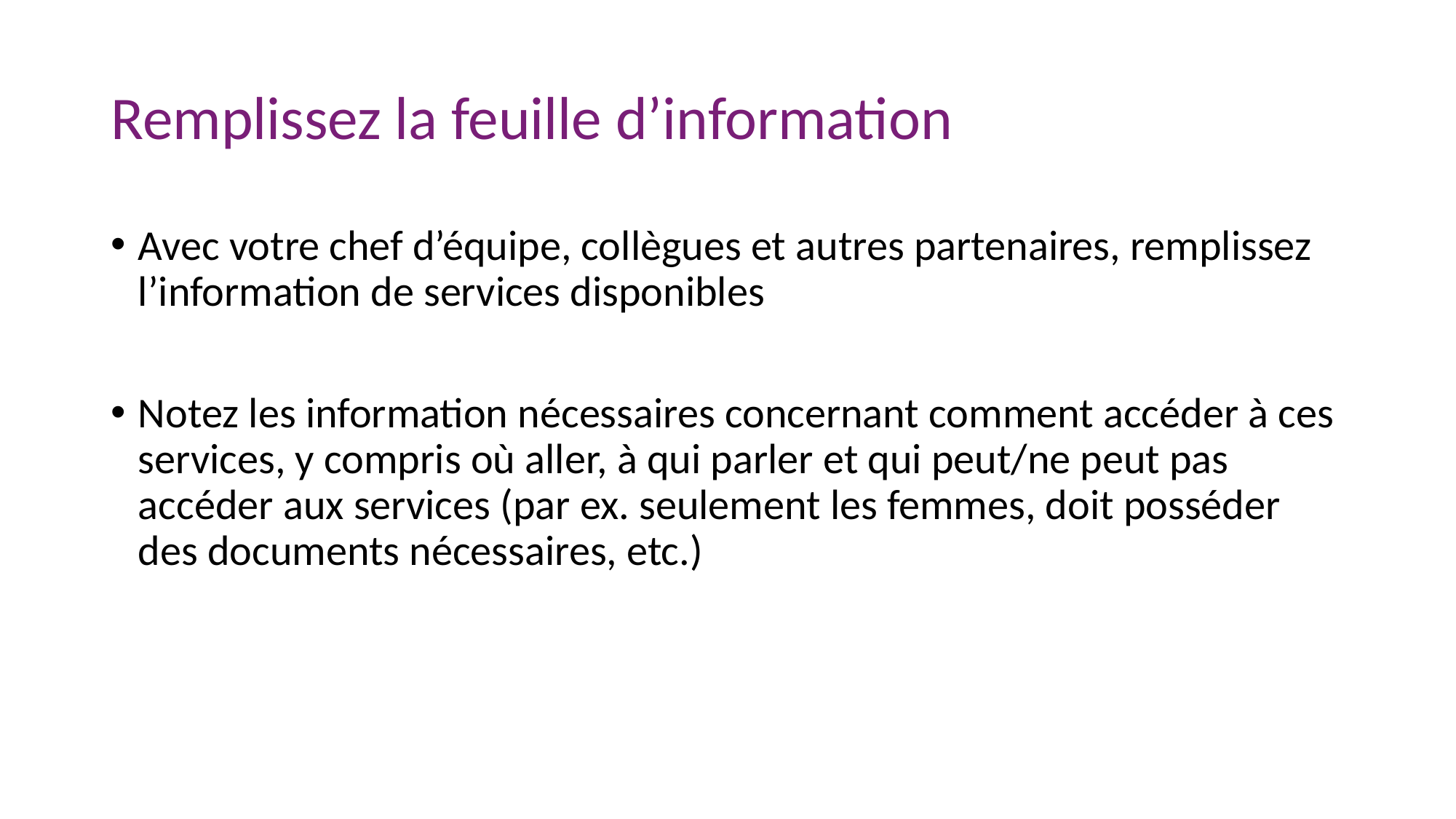

# Remplissez la feuille d’information
Avec votre chef d’équipe, collègues et autres partenaires, remplissez l’information de services disponibles

Notez les information nécessaires concernant comment accéder à ces services, y compris où aller, à qui parler et qui peut/ne peut pas accéder aux services (par ex. seulement les femmes, doit posséder des documents nécessaires, etc.)